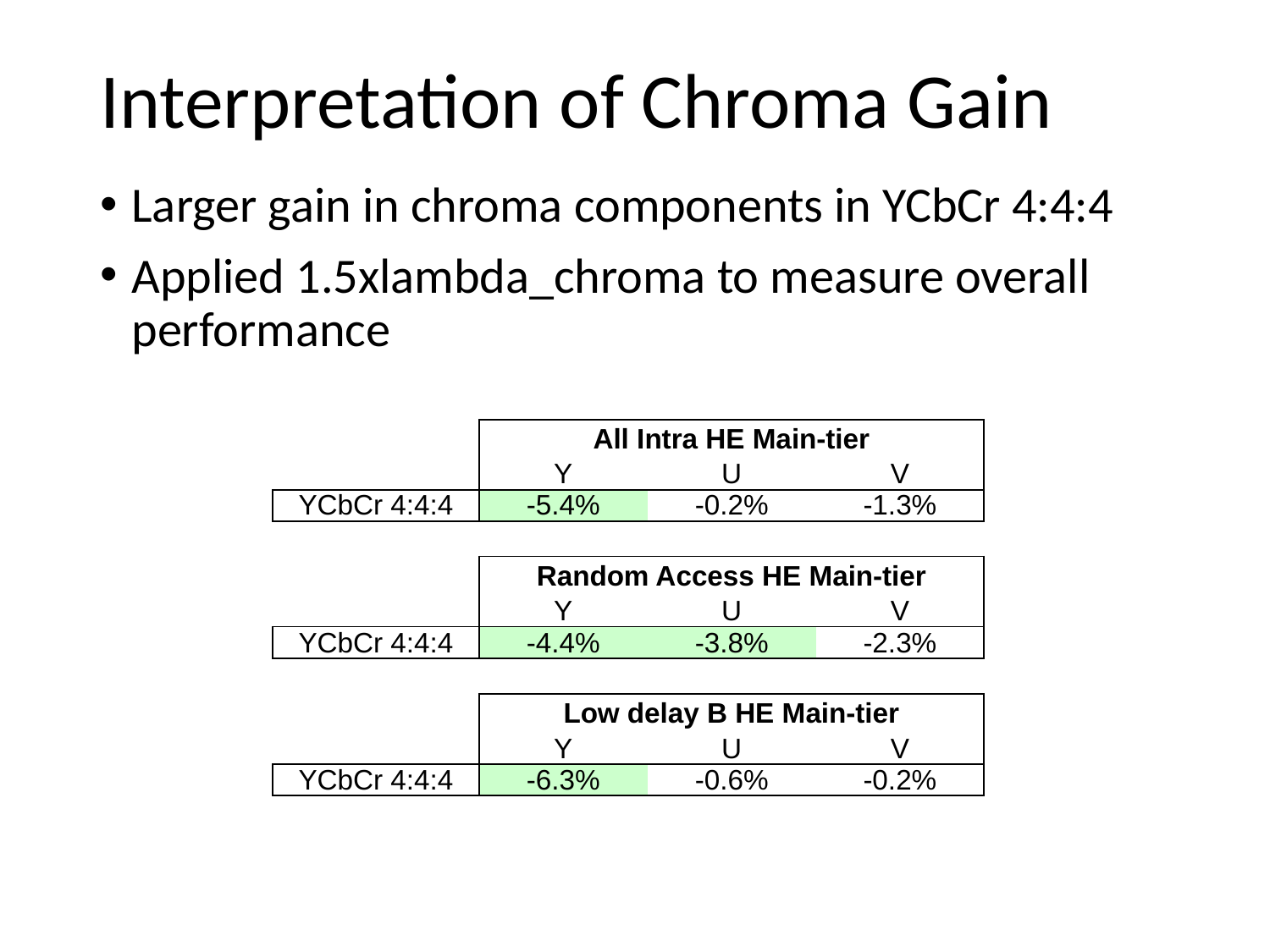

# Interpretation of Chroma Gain
Larger gain in chroma components in YCbCr 4:4:4
Applied 1.5xlambda_chroma to measure overall performance

|  | All Intra HE Main-tier |  |  |
| --- | --- | --- | --- |
|  | Y | U | V |
| YCbCr 4:4:4 | -5.4% | -0.2% | -1.3% |
|  |  |  |  |
|  | Random Access HE Main-tier |  |  |
|  | Y | U | V |
| YCbCr 4:4:4 | -4.4% | -3.8% | -2.3% |
|  |  |  |  |
|  | Low delay B HE Main-tier |  |  |
|  | Y | U | V |
| YCbCr 4:4:4 | -6.3% | -0.6% | -0.2% |